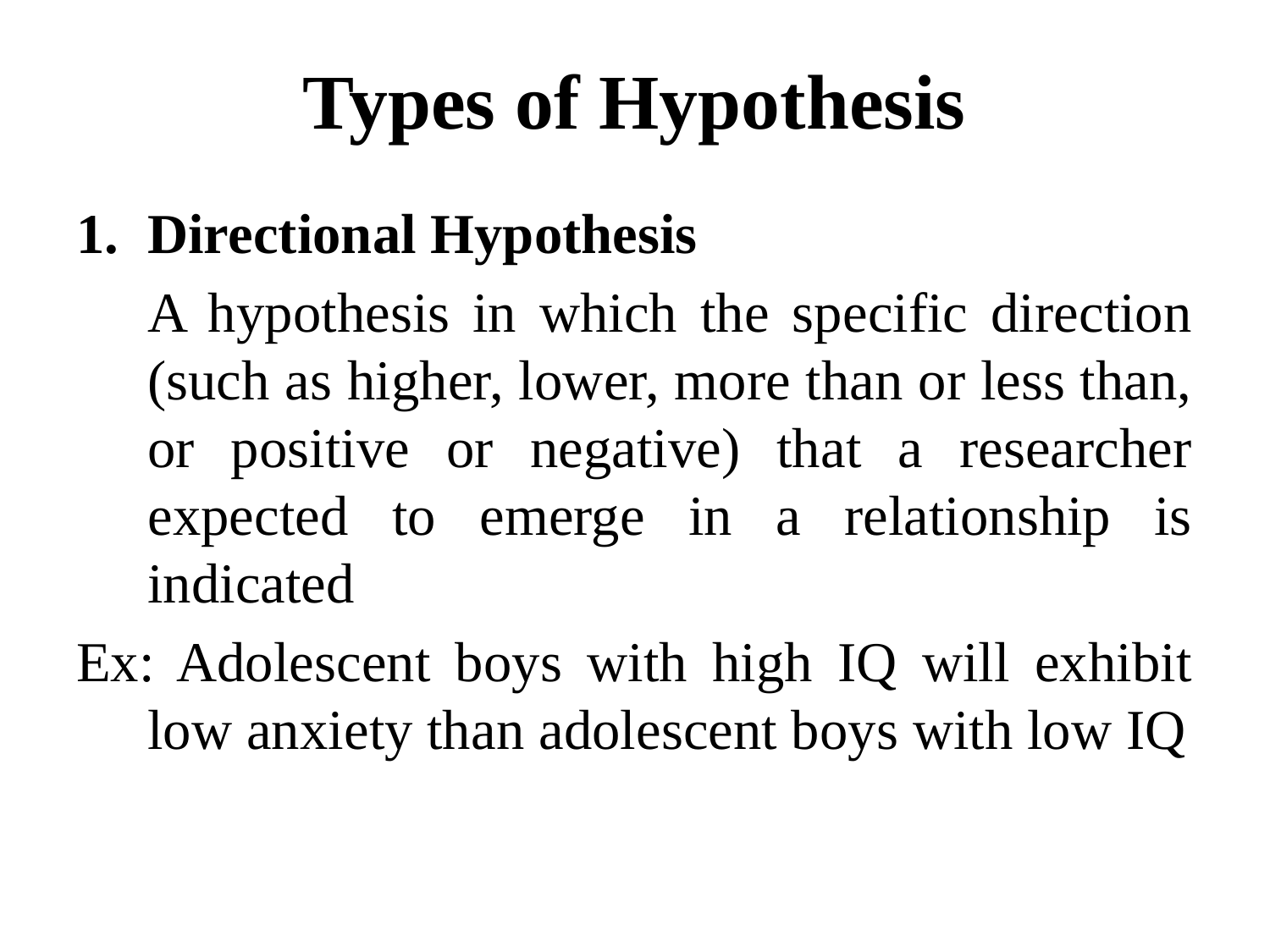

# Types of Hypothesis
Directional Hypothesis
	A hypothesis in which the specific direction (such as higher, lower, more than or less than, or positive or negative) that a researcher expected to emerge in a relationship is indicated
Ex: Adolescent boys with high IQ will exhibit low anxiety than adolescent boys with low IQ